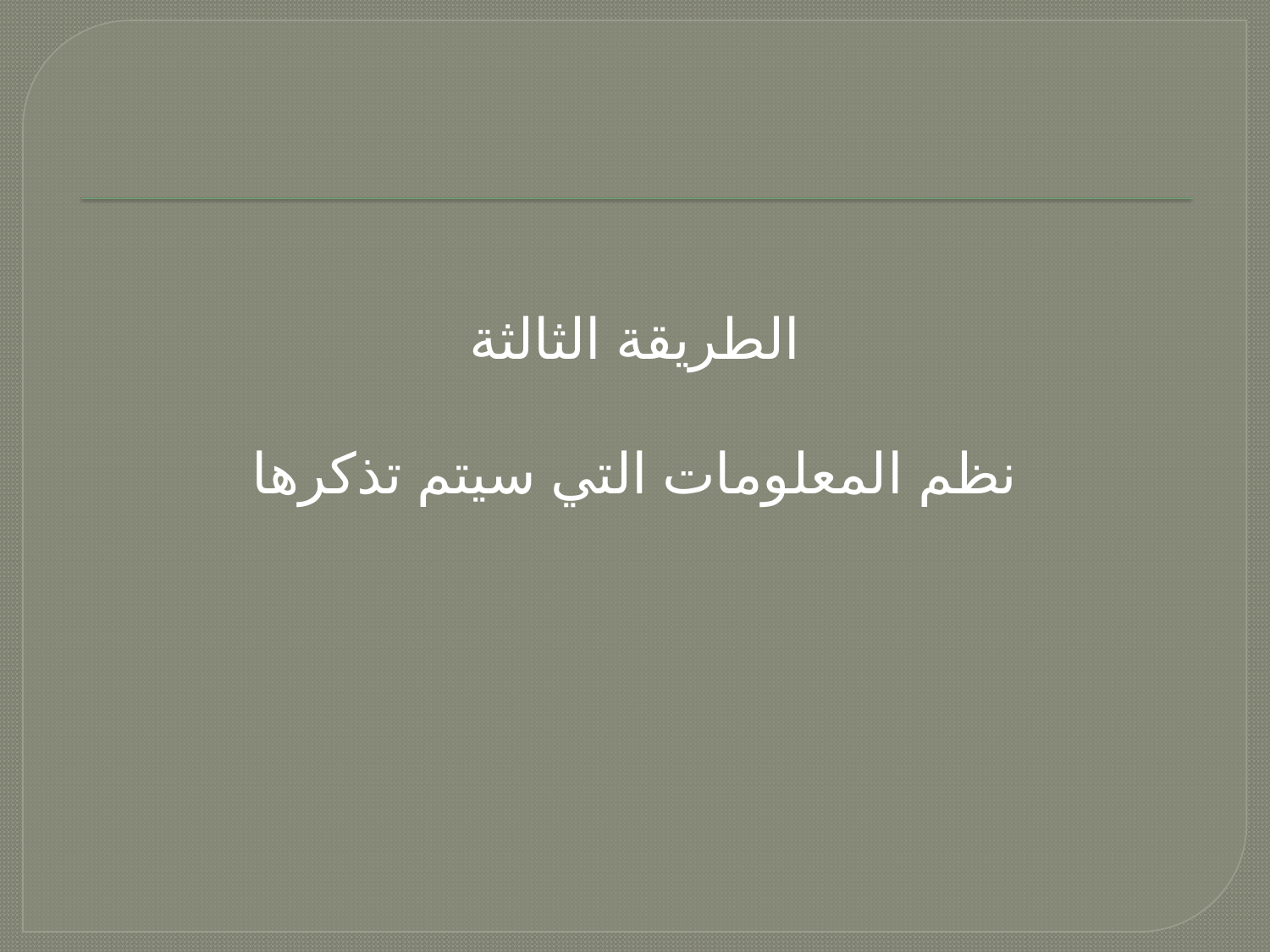

#

الطريقة الثالثة

نظم المعلومات التي سيتم تذكرها